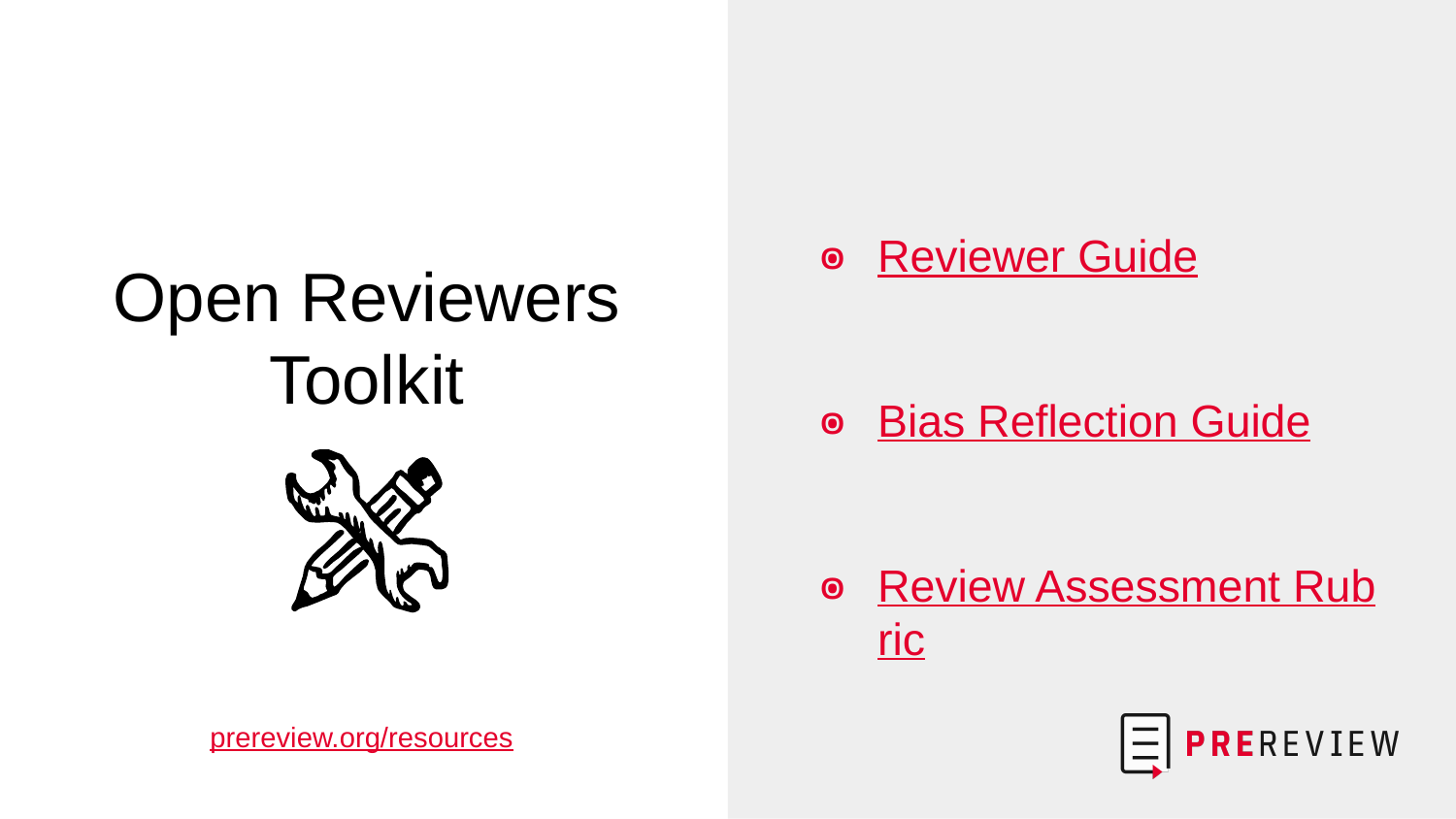

# Open Reviewers Toolkit
Reviewer Guide

Bias Reflection Guide

Review Assessment Rubric

prereview.org/resources